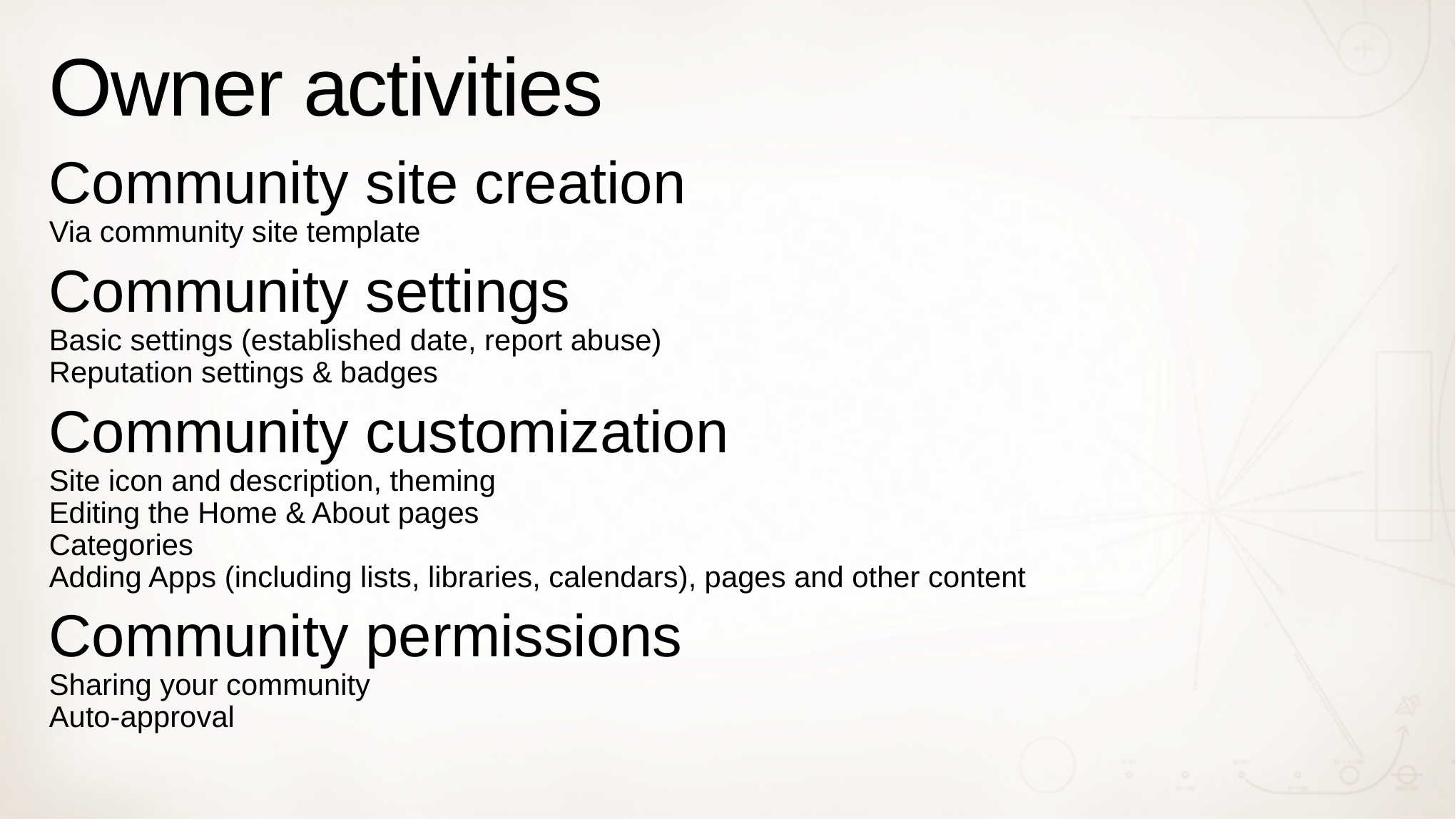

# Owner activities
Community site creation
Via community site template
Community settings
Basic settings (established date, report abuse)
Reputation settings & badges
Community customization
Site icon and description, theming
Editing the Home & About pages
Categories
Adding Apps (including lists, libraries, calendars), pages and other content
Community permissions
Sharing your community
Auto-approval